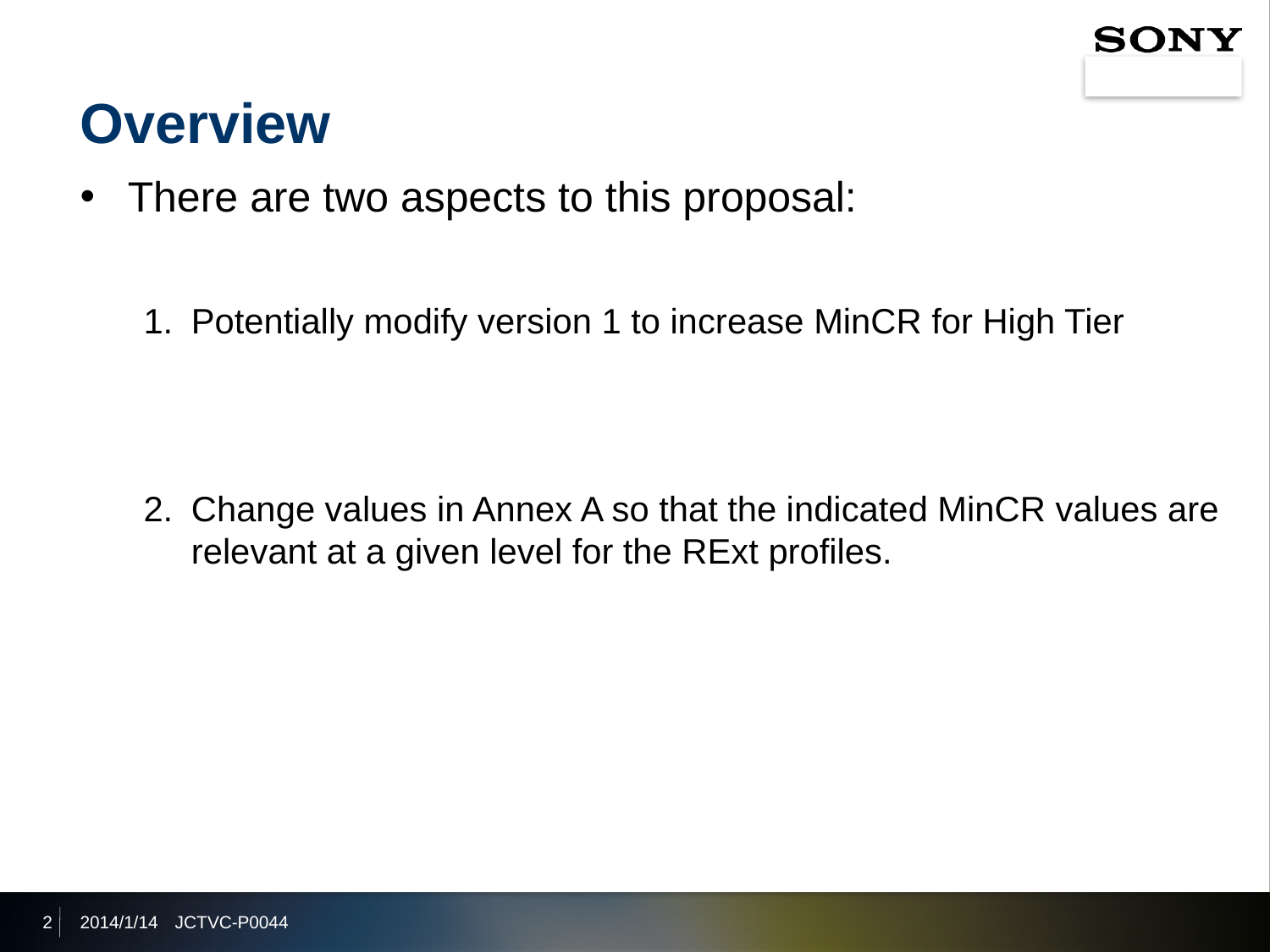

# Overview
There are two aspects to this proposal:

Potentially modify version 1 to increase MinCR for High Tier

Change values in Annex A so that the indicated MinCR values are relevant at a given level for the RExt profiles.
2
2014/1/14
JCTVC-P0044